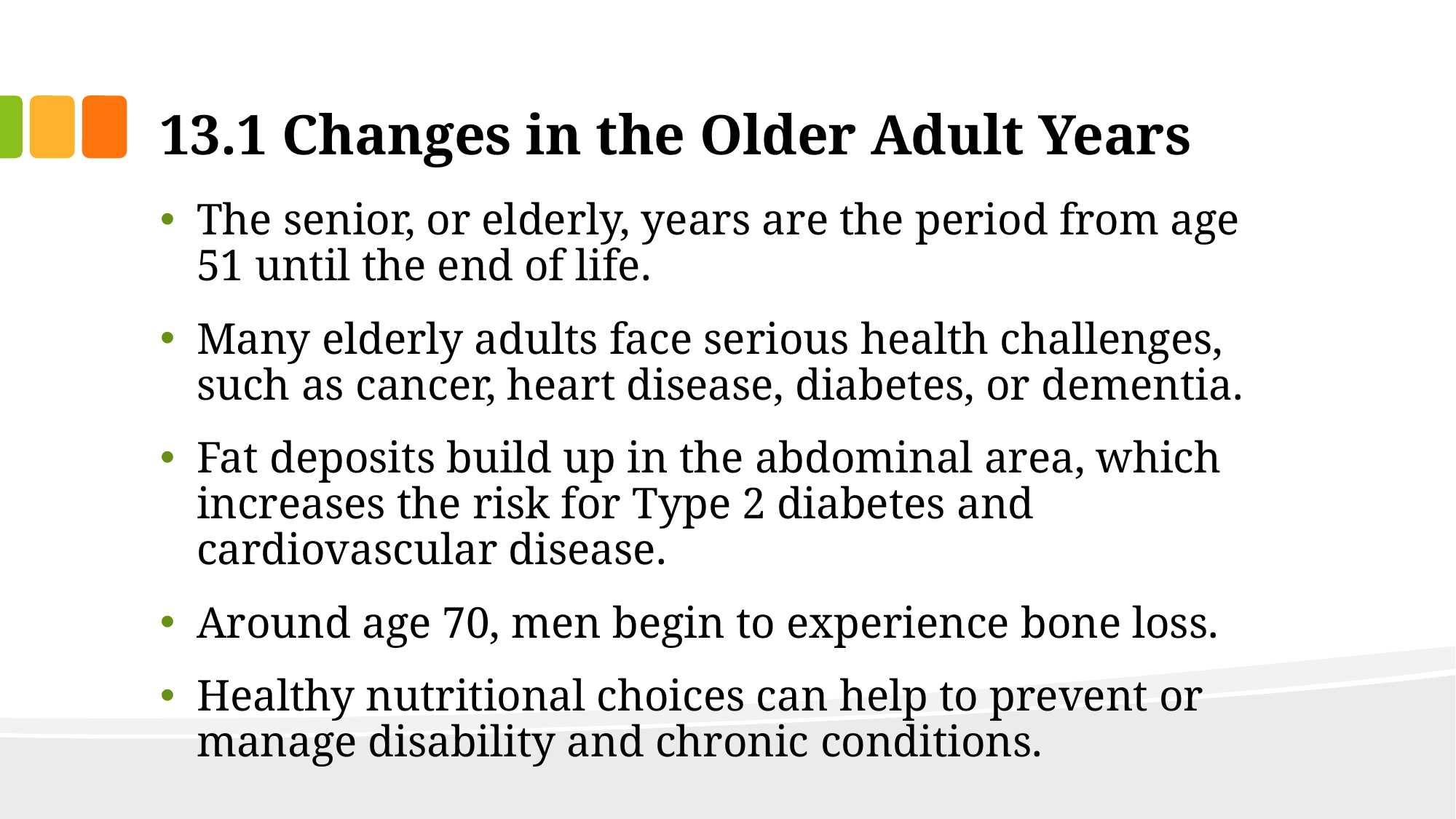

# 13.1 Changes in the Older Adult Years
The senior, or elderly, years are the period from age 51 until the end of life.
Many elderly adults face serious health challenges, such as cancer, heart disease, diabetes, or dementia.
Fat deposits build up in the abdominal area, which increases the risk for Type 2 diabetes and cardiovascular disease.
Around age 70, men begin to experience bone loss.
Healthy nutritional choices can help to prevent or manage disability and chronic conditions.